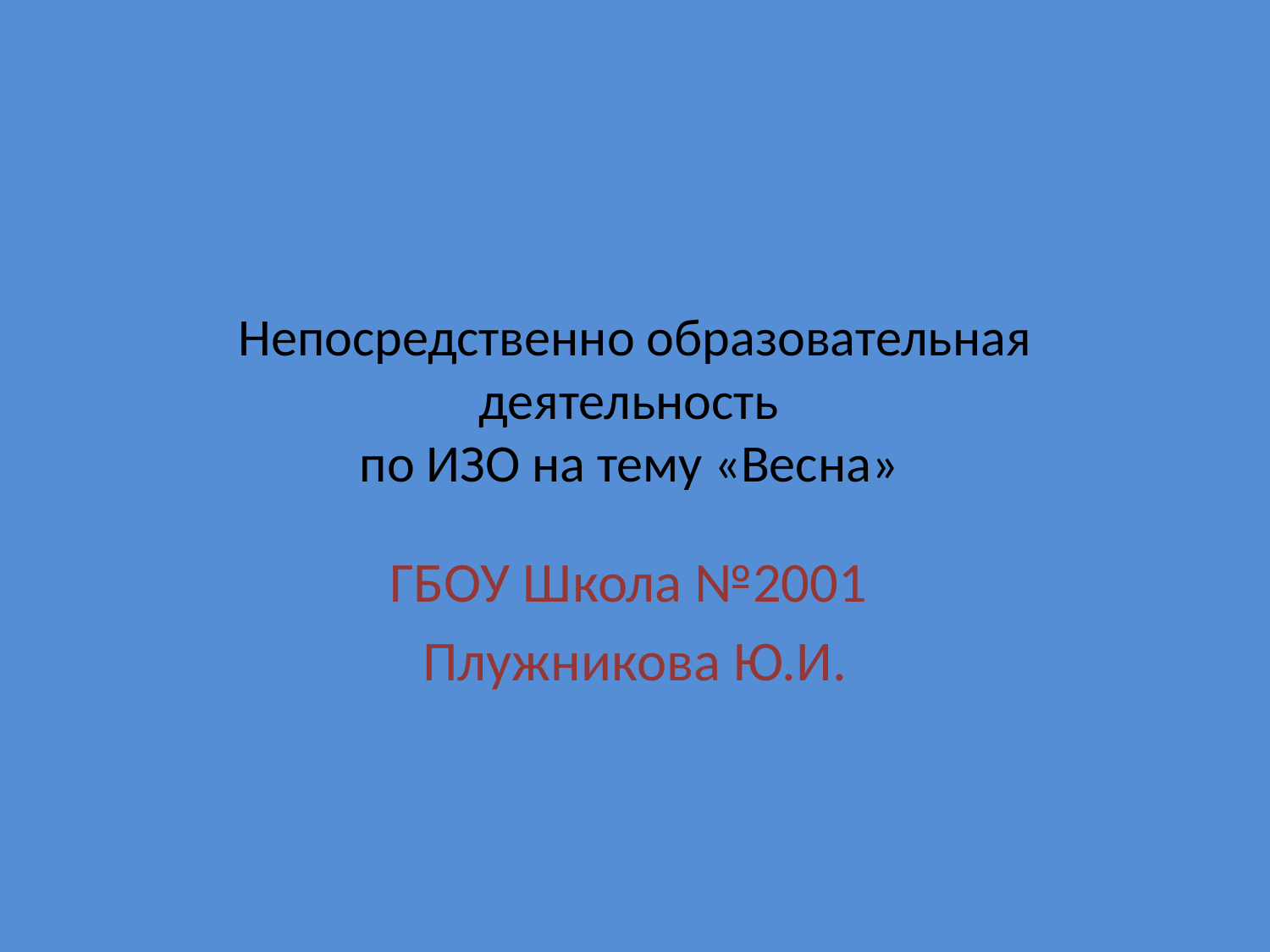

# Непосредственно образовательная деятельность по ИЗО на тему «Весна»
ГБОУ Школа №2001
Плужникова Ю.И.